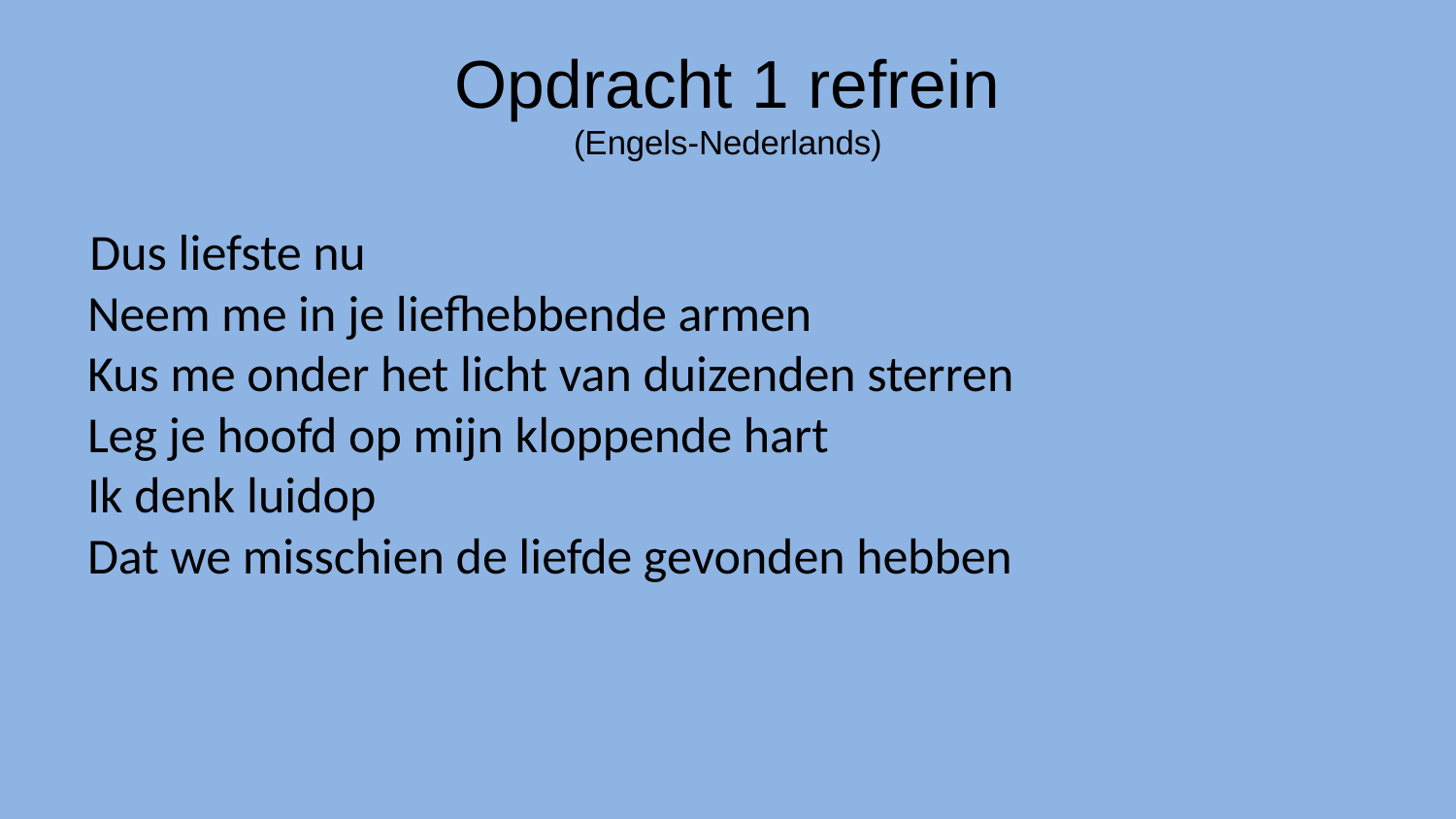

# Opdracht 1 refrein (Engels-Nederlands)
Dus liefste nu
Neem me in je liefhebbende armen
Kus me onder het licht van duizenden sterren
Leg je hoofd op mijn kloppende hart
Ik denk luidop
Dat we misschien de liefde gevonden hebben